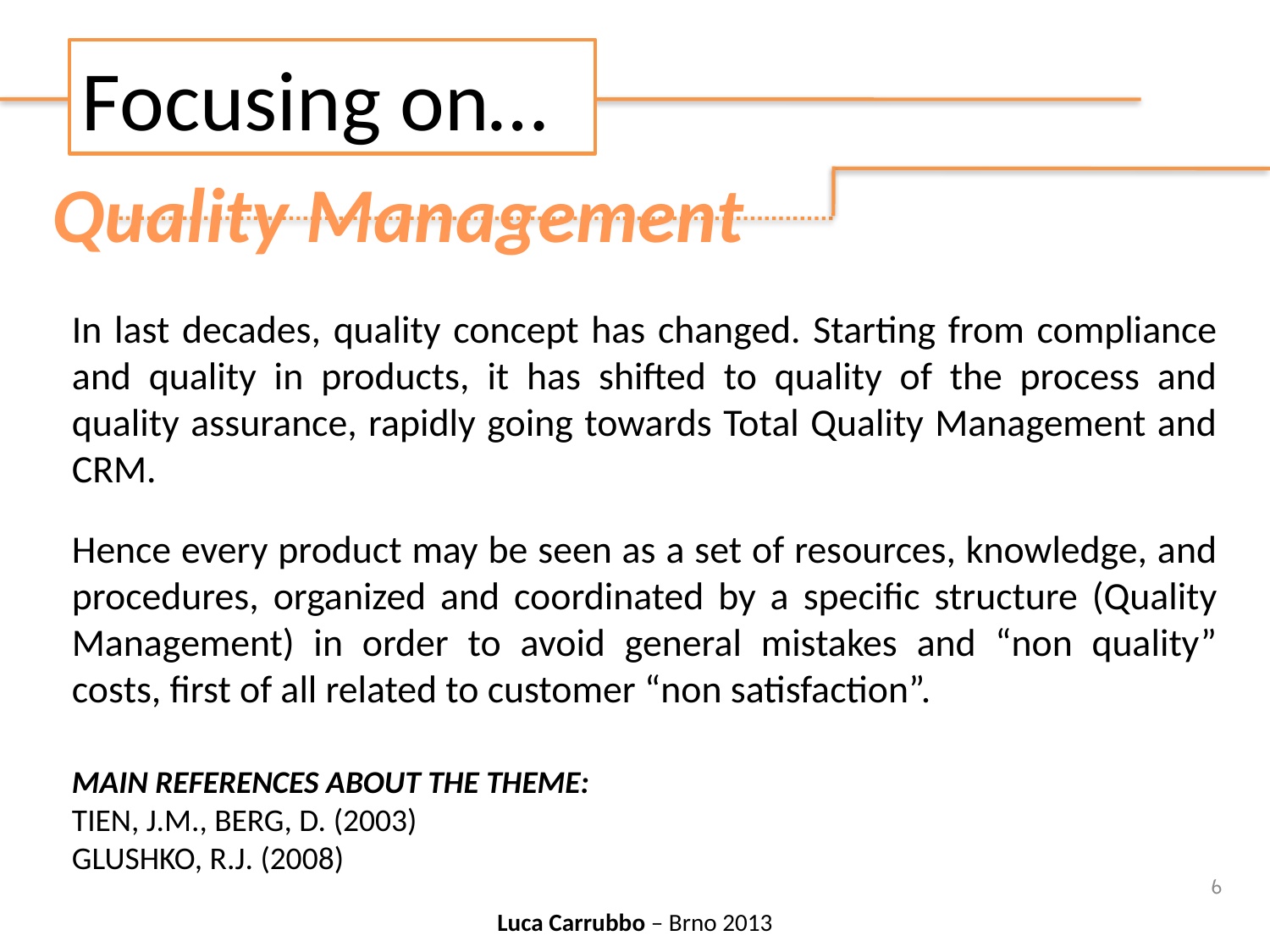

Focusing on…
Quality Management
In last decades, quality concept has changed. Starting from compliance and quality in products, it has shifted to quality of the process and quality assurance, rapidly going towards Total Quality Management and CRM.

Hence every product may be seen as a set of resources, knowledge, and procedures, organized and coordinated by a specific structure (Quality Management) in order to avoid general mistakes and “non quality” costs, first of all related to customer “non satisfaction”.

Main References about the theme:
Tien, J.M., Berg, D. (2003)
Glushko, R.J. (2008)
6